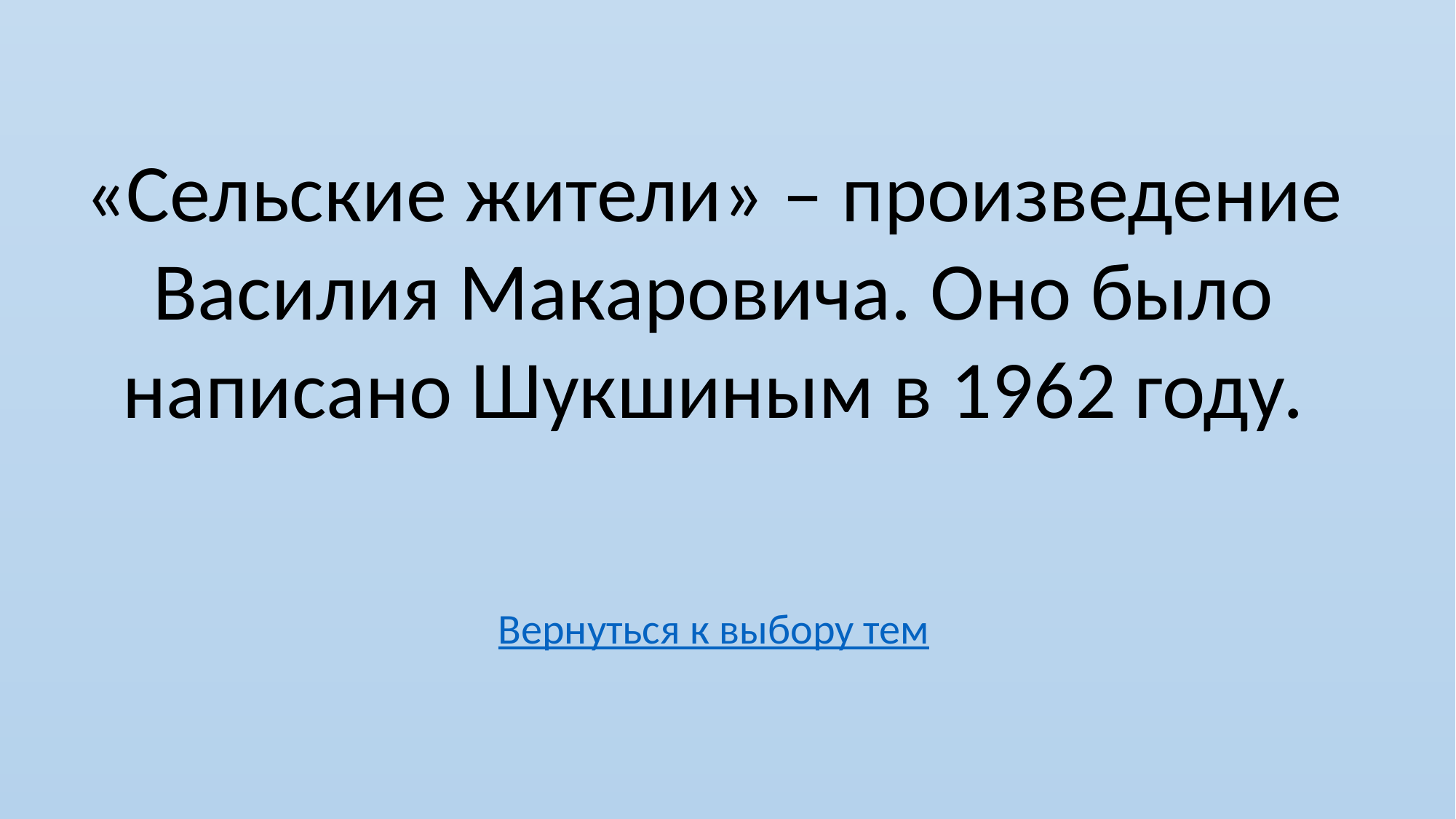

«Сельские жители» – произведение Василия Макаровича. Оно было написано Шукшиным в 1962 году.
Вернуться к выбору тем